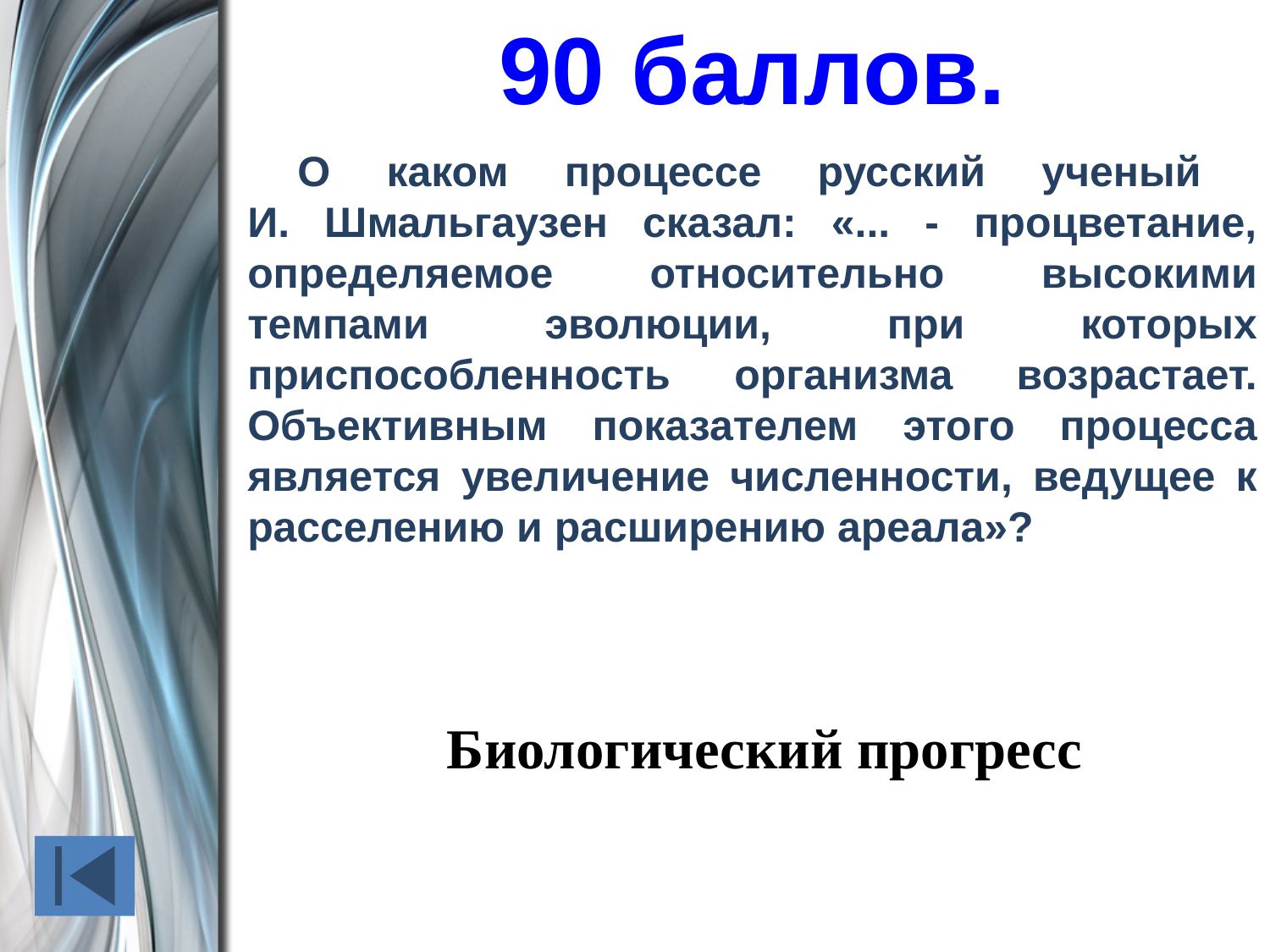

90 баллов.
О каком процессе русский ученый
И. Шмальгаузен сказал: «... - процветание, определяемое относительно высокими темпами эволюции, при которых приспособленность организма возрастает. Объективным показателем этого процесса является увеличение численности, ведущее к расселению и расширению ареала»?

Биологический прогресс